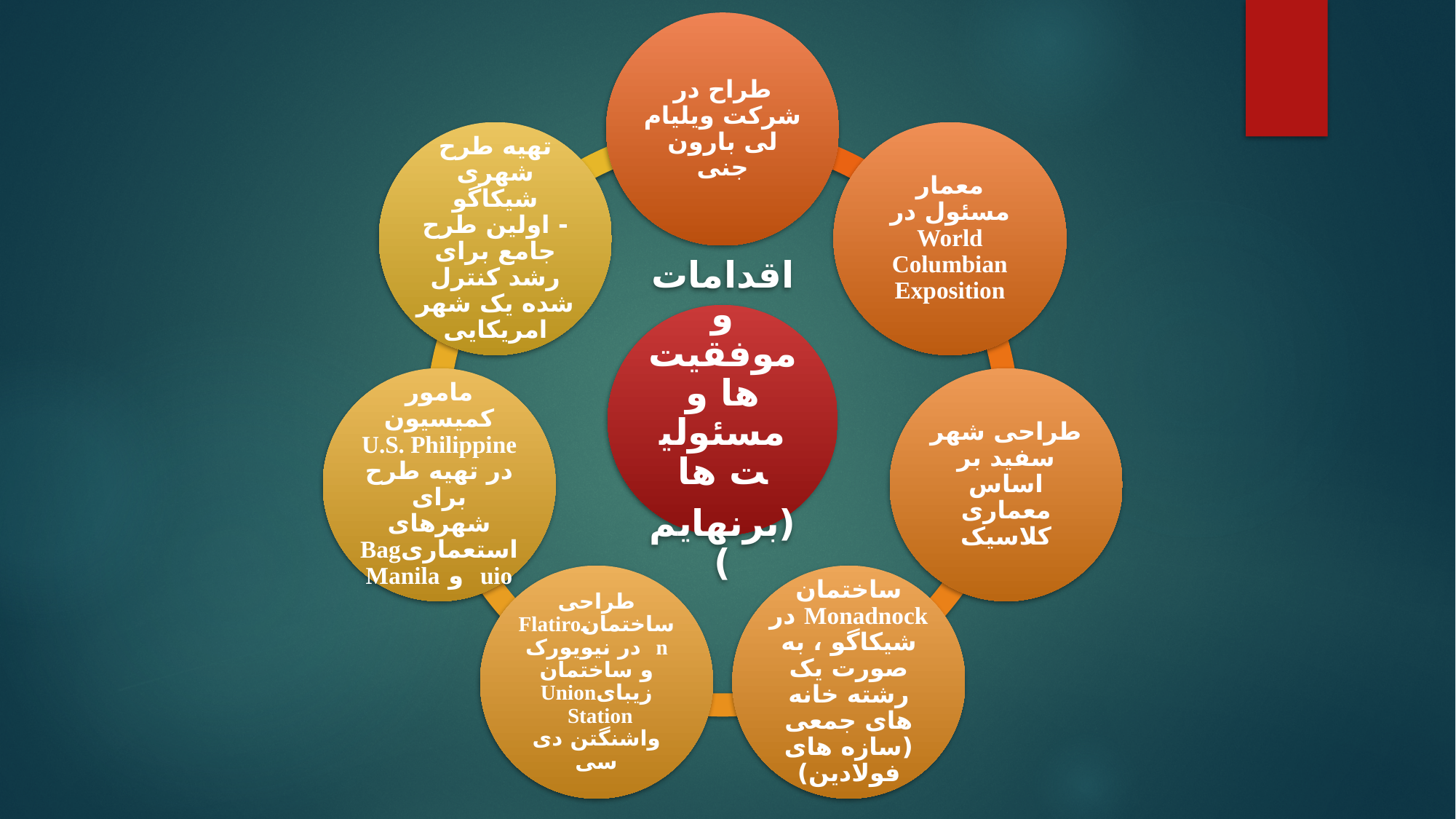

اقدامات و موفقیت ها و مسئولیت ها
(برنهایم)
طراح در شرکت ویلیام لی بارون جنی
معمار مسئول در World Columbian Exposition
طراحی شهر سفید بر اساس معماری کلاسیک
ساختمان Monadnock در شیکاگو ، به صورت یک رشته خانه های جمعی (سازه های فولادین)
طراحی ساختمانFlatiron  در نیویورک و ساختمان زیبایUnion Station  واشنگتن دی سی
مامور کمیسیون U.S. Philippine در تهیه طرح برای شهرهای استعماریBaguio  و Manila
تهیه طرح شهری شیکاگو - اولین طرح جامع برای رشد کنترل شده یک شهر امریکایی